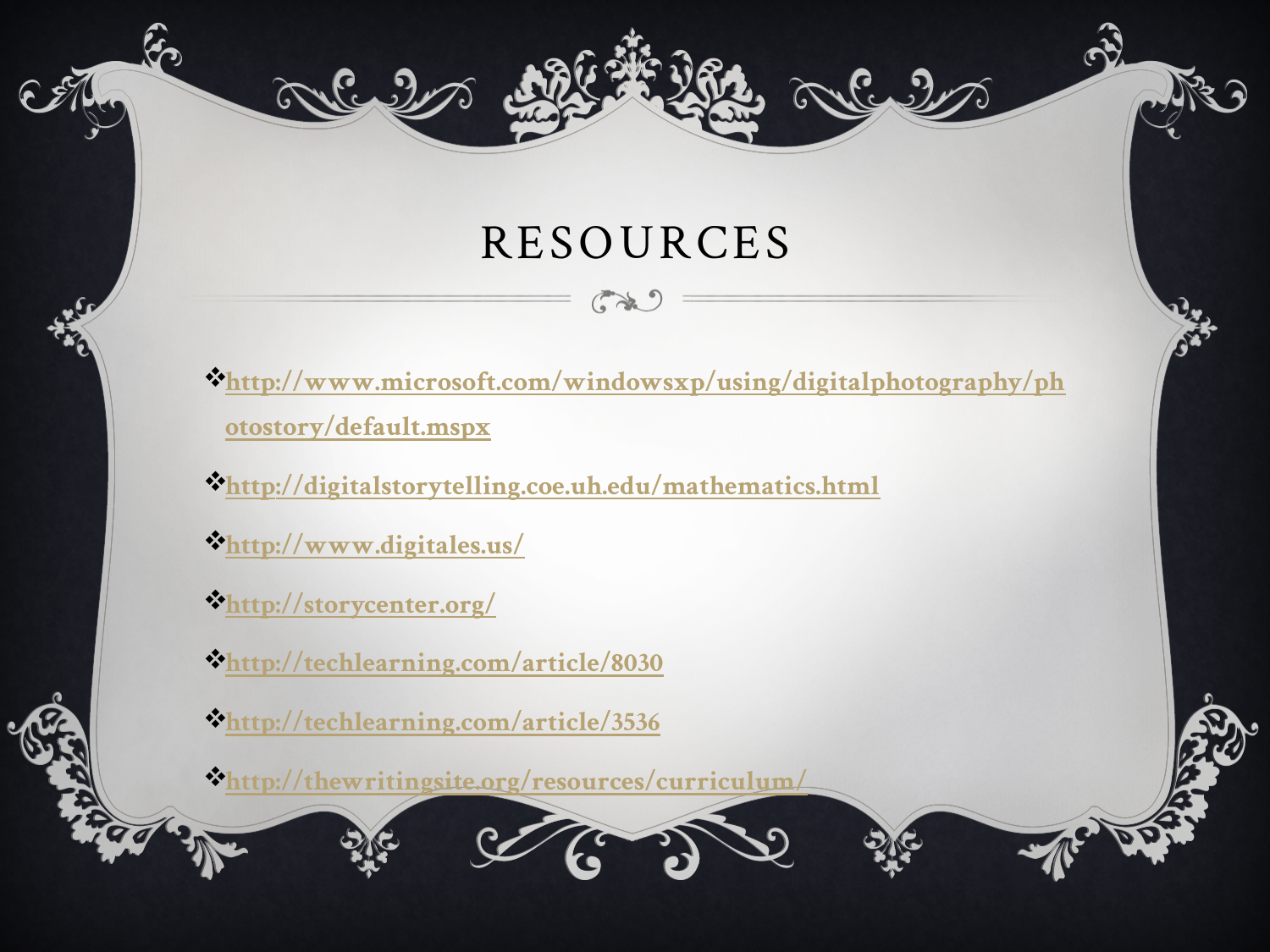

# resources
http://www.microsoft.com/windowsxp/using/digitalphotography/photostory/default.mspx
http://digitalstorytelling.coe.uh.edu/mathematics.html
http://www.digitales.us/
http://storycenter.org/
http://techlearning.com/article/8030
http://techlearning.com/article/3536
http://thewritingsite.org/resources/curriculum/